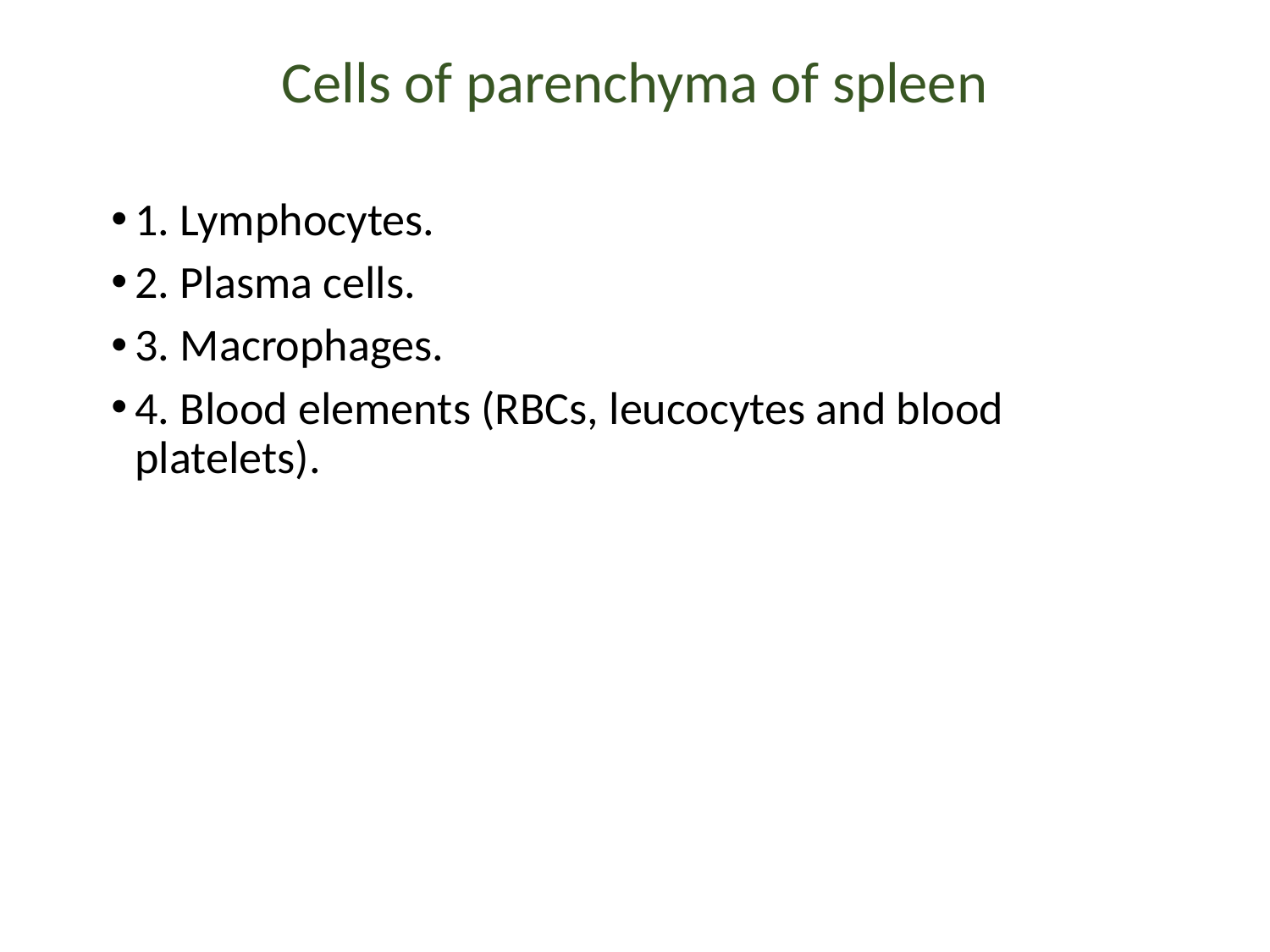

# Cells of parenchyma of spleen
1. Lymphocytes.
2. Plasma cells.
3. Macrophages.
4. Blood elements (RBCs, leucocytes and blood platelets).